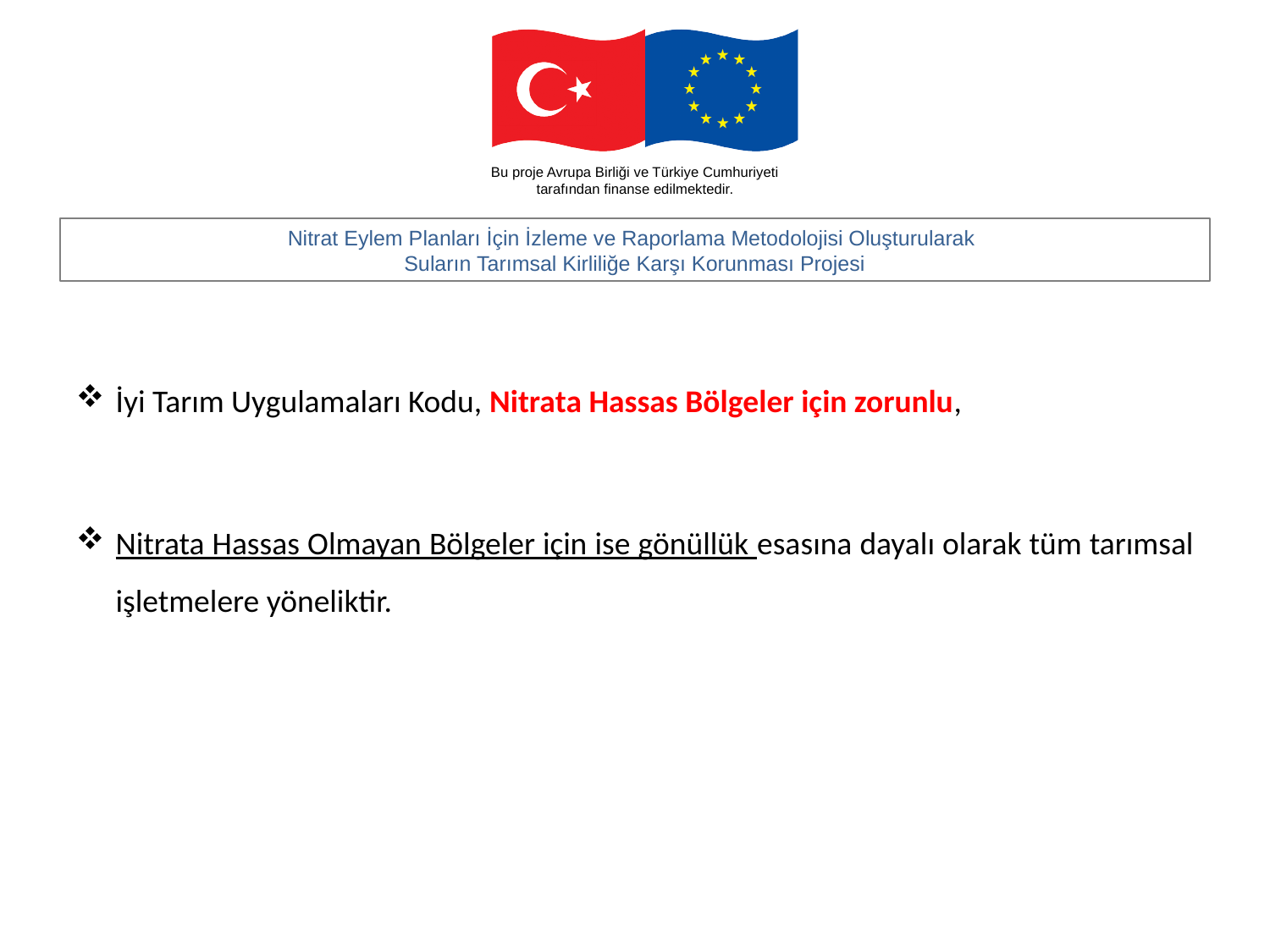

#
İyi Tarım Uygulamaları Kodu, Nitrata Hassas Bölgeler için zorunlu,

Nitrata Hassas Olmayan Bölgeler için ise gönüllük esasına dayalı olarak tüm tarımsal işletmelere yöneliktir.